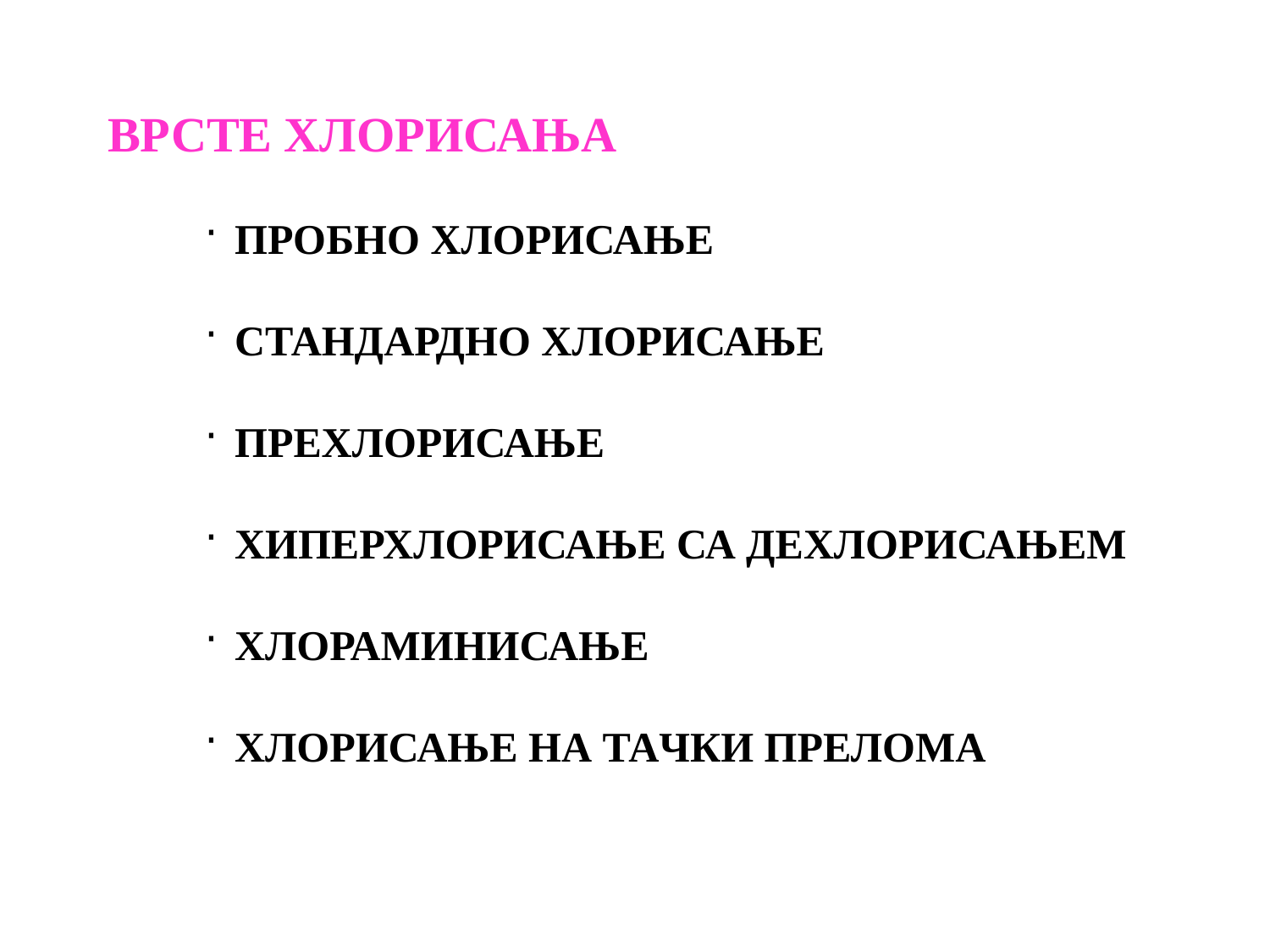

ВРСТЕ ХЛОРИСАЊА

ПРОБНО ХЛОРИСАЊЕ

СТАНДАРДНО ХЛОРИСАЊЕ

ПРЕХЛОРИСАЊЕ

ХИПЕРХЛОРИСАЊЕ СА ДЕХЛОРИСАЊЕМ

ХЛОРАМИНИСАЊЕ

ХЛОРИСАЊЕ НА ТАЧКИ ПРЕЛОМА